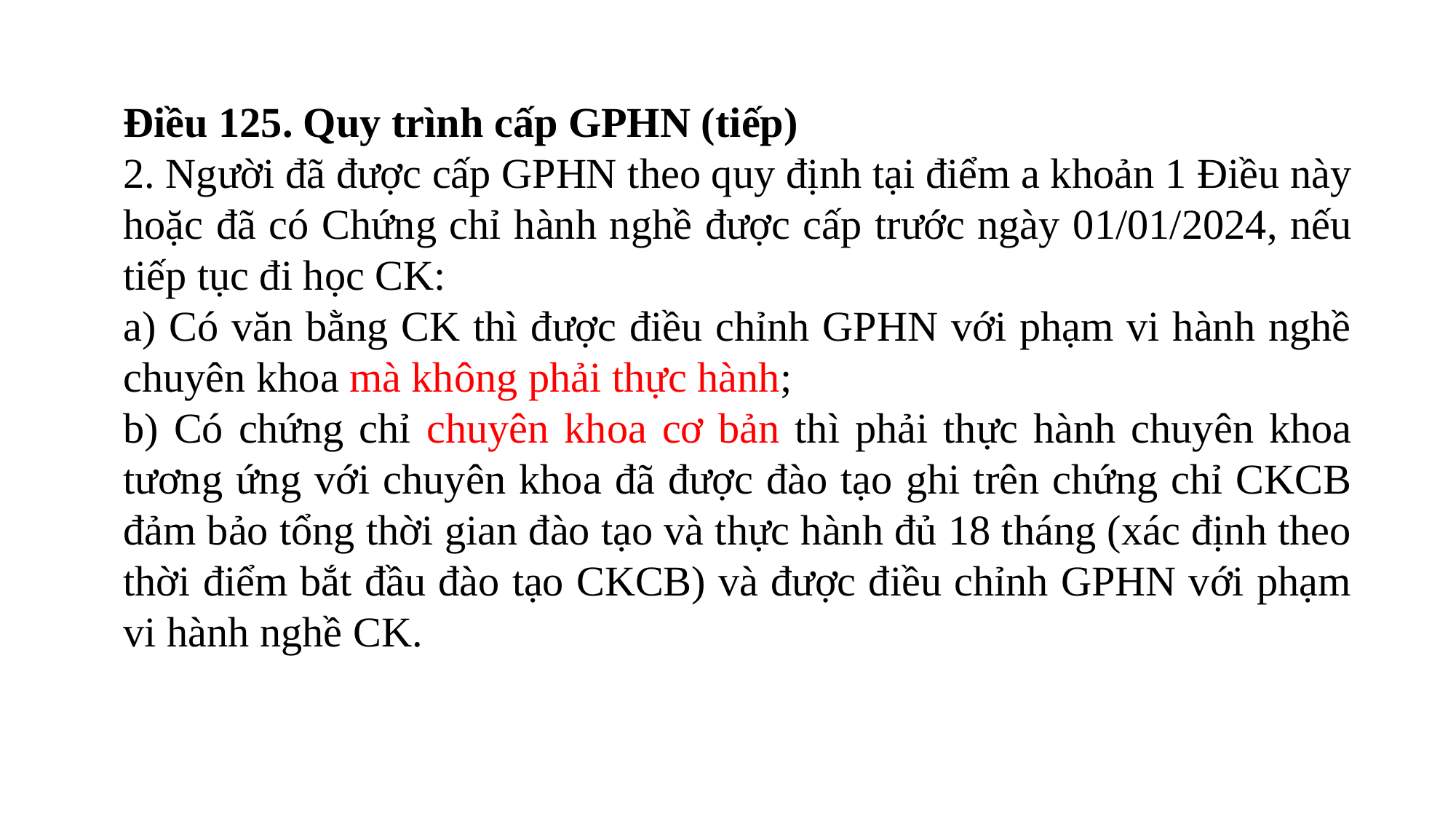

Điều 125. Quy trình cấp GPHN (tiếp)
2. Người đã được cấp GPHN theo quy định tại điểm a khoản 1 Điều này hoặc đã có Chứng chỉ hành nghề được cấp trước ngày 01/01/2024, nếu tiếp tục đi học CK:
a) Có văn bằng CK thì được điều chỉnh GPHN với phạm vi hành nghề chuyên khoa mà không phải thực hành;
b) Có chứng chỉ chuyên khoa cơ bản thì phải thực hành chuyên khoa tương ứng với chuyên khoa đã được đào tạo ghi trên chứng chỉ CKCB đảm bảo tổng thời gian đào tạo và thực hành đủ 18 tháng (xác định theo thời điểm bắt đầu đào tạo CKCB) và được điều chỉnh GPHN với phạm vi hành nghề CK.